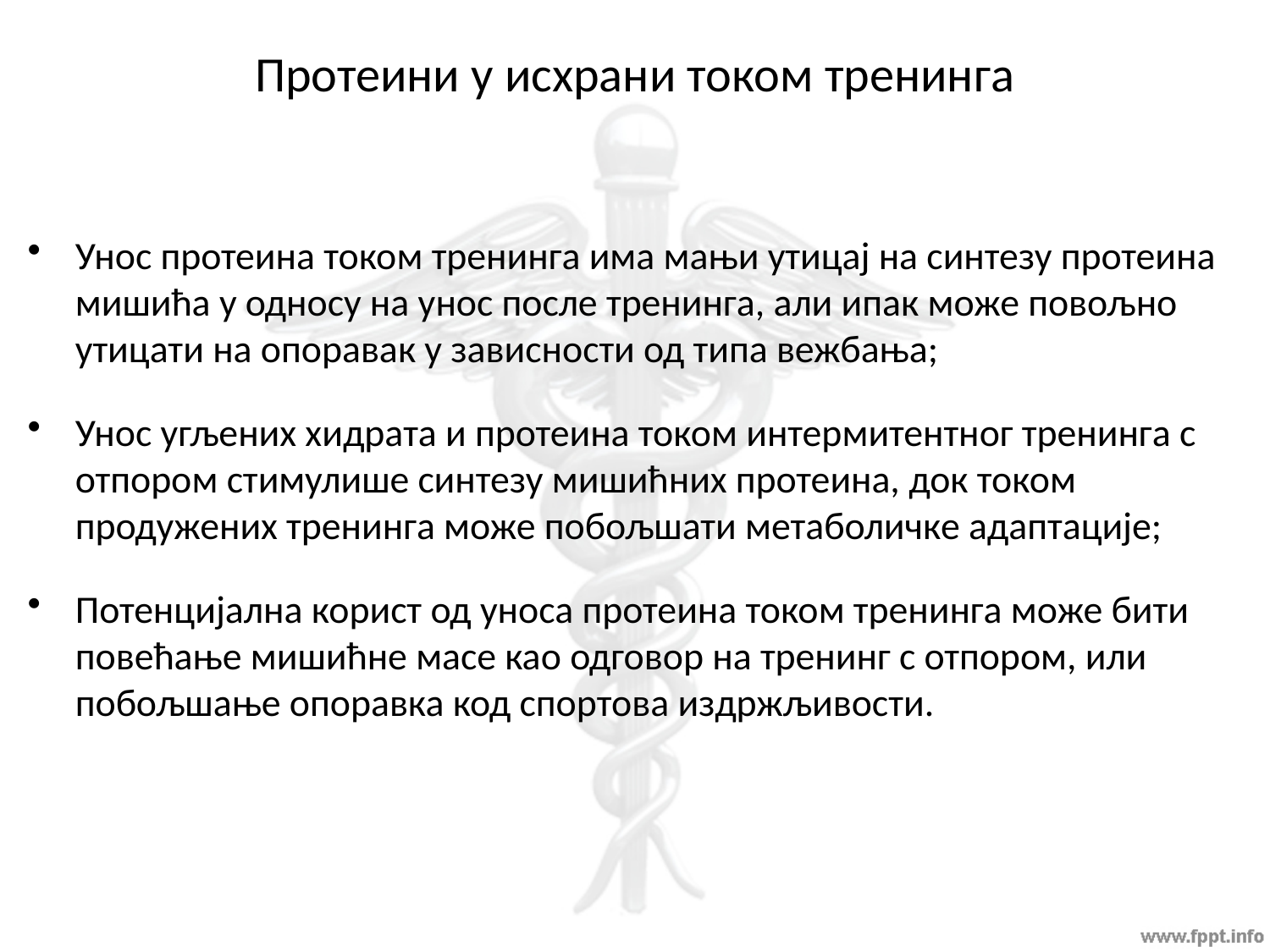

# Протеини у исхрани током тренинга

Унос протеина током тренинга има мањи утицај на синтезу протеина мишића у односу на унос после тренинга, али ипак може повољно утицати на опоравак у зависности од типа вежбања;

Унос угљених хидрата и протеина током интермитентног тренинга с отпором стимулише синтезу мишићних протеина, док током продужених тренинга може побољшати метаболичке адаптације;

Потенцијална корист од уноса протеина током тренинга може бити повећање мишићне масе као одговор на тренинг с отпором, или побољшање опоравка код спортова издржљивости.